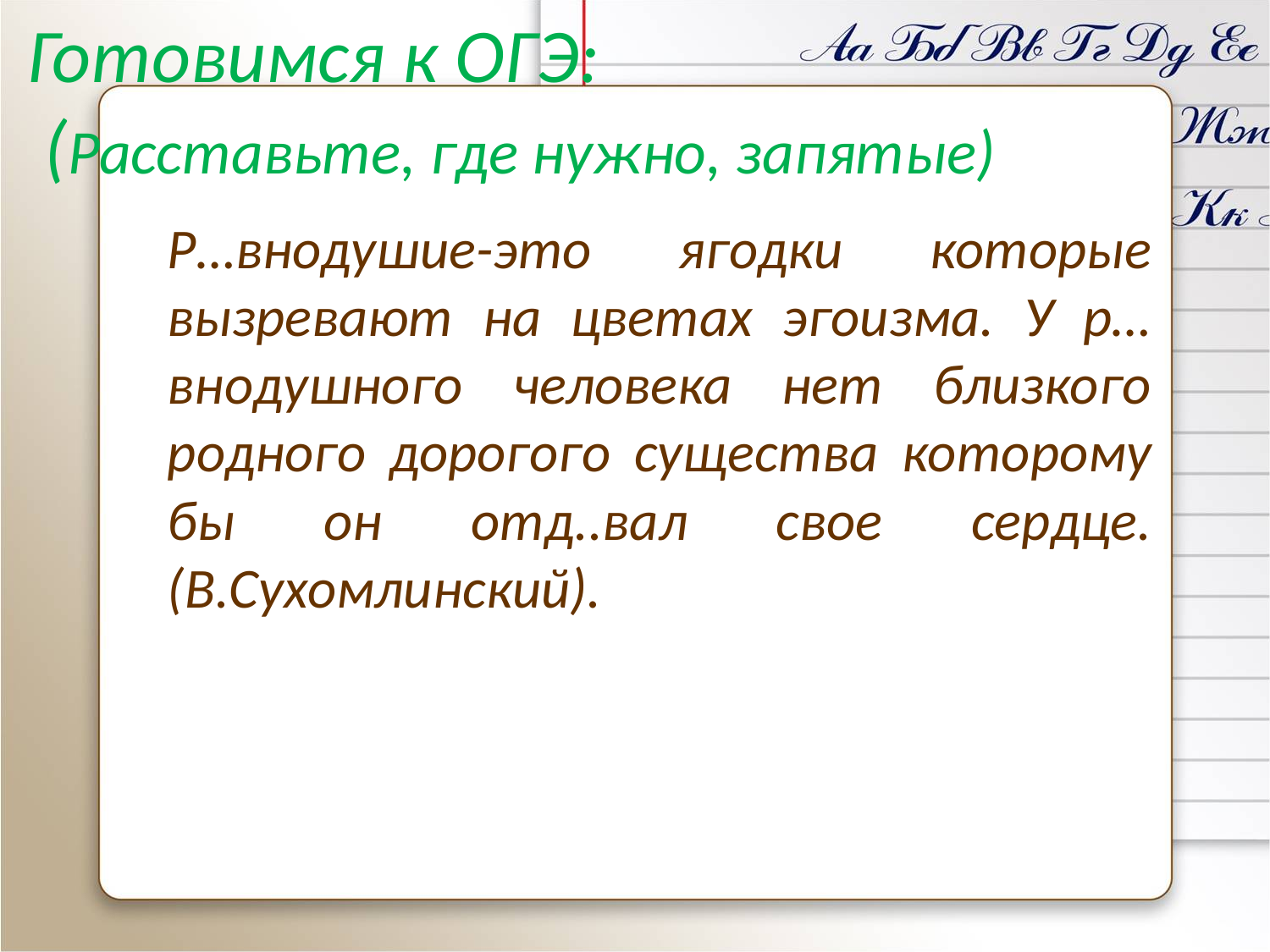

# Готовимся к ОГЭ: (Расставьте, где нужно, запятые)
Р…внодушие-это ягодки которые вызревают на цветах эгоизма. У р…внодушного человека нет близкого родного дорогого существа которому бы он отд..вал свое сердце. (В.Сухомлинский).